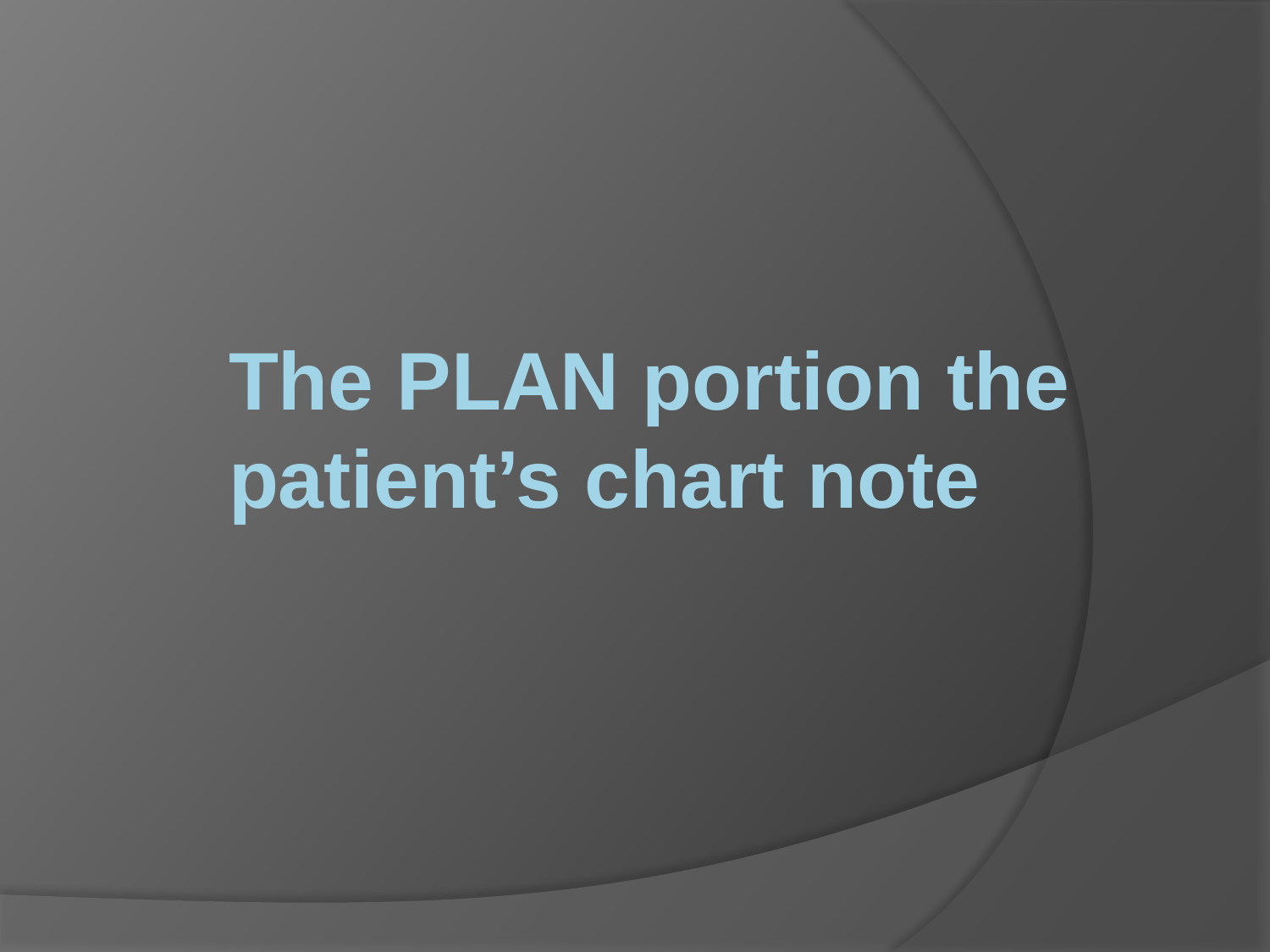

# The PLAN portion the patient’s chart note